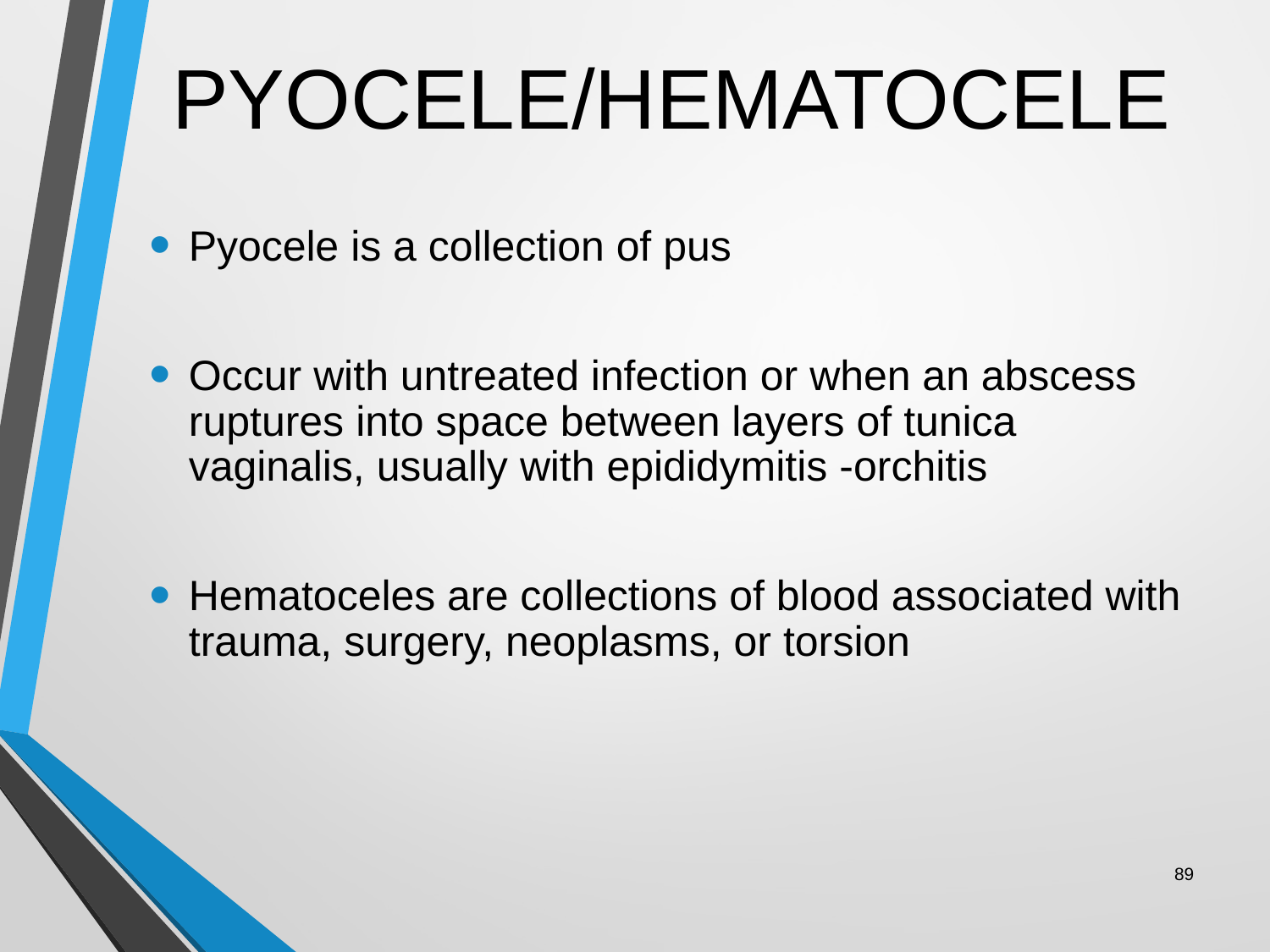

# PYOCELE/HEMATOCELE
Pyocele is a collection of pus

Occur with untreated infection or when an abscess ruptures into space between layers of tunica vaginalis, usually with epididymitis -orchitis

Hematoceles are collections of blood associated with trauma, surgery, neoplasms, or torsion

89